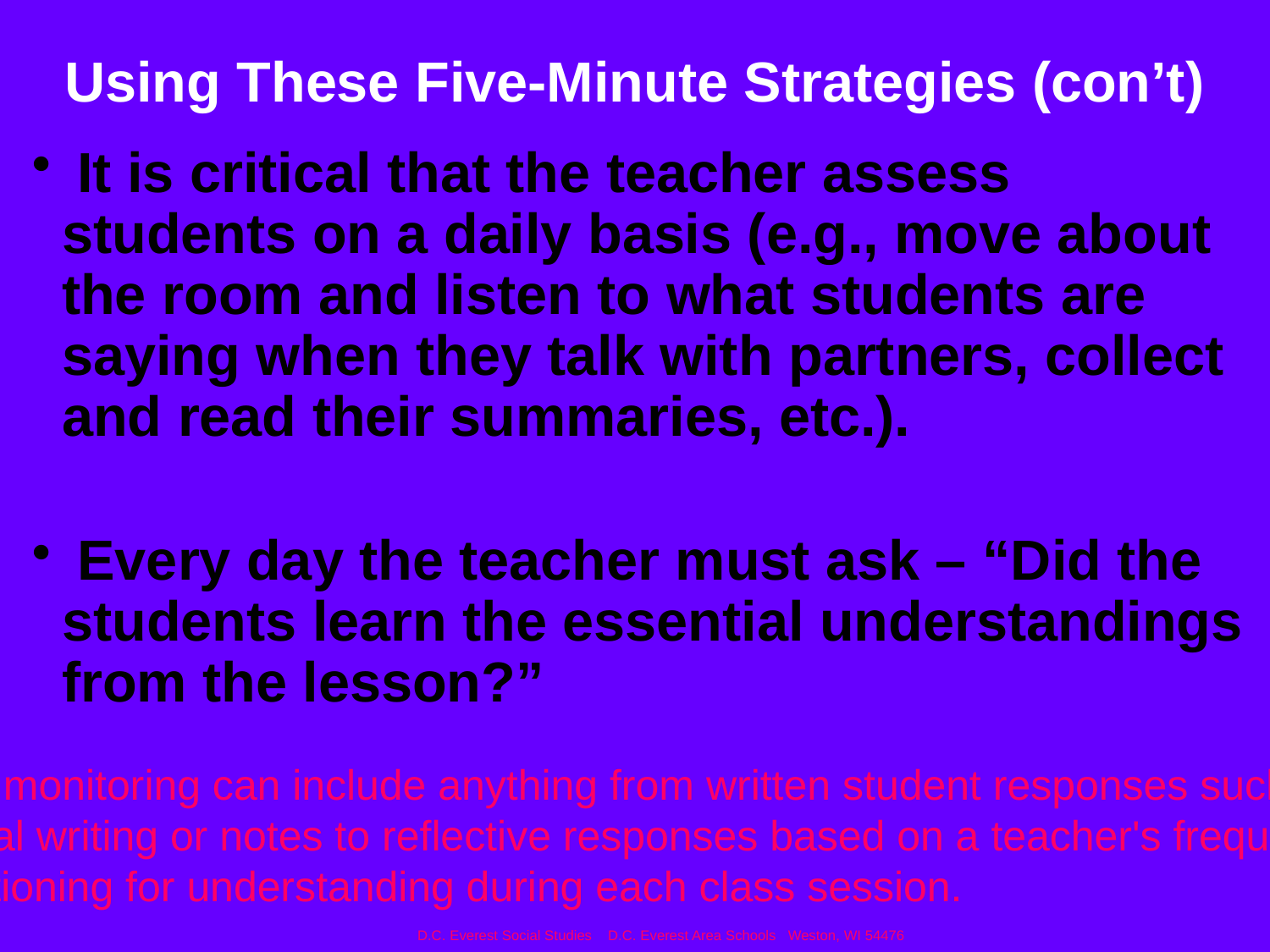

# Using These Five-Minute Strategies (con’t)
 It is critical that the teacher assess students on a daily basis (e.g., move about the room and listen to what students are saying when they talk with partners, collect and read their summaries, etc.).

 Every day the teacher must ask – “Did the students learn the essential understandings from the lesson?”

Daily monitoring can include anything from written student responses such as
journal writing or notes to reflective responses based on a teacher's frequent
questioning for understanding during each class session.
D.C. Everest Social Studies    D.C. Everest Area Schools   Weston, WI 54476